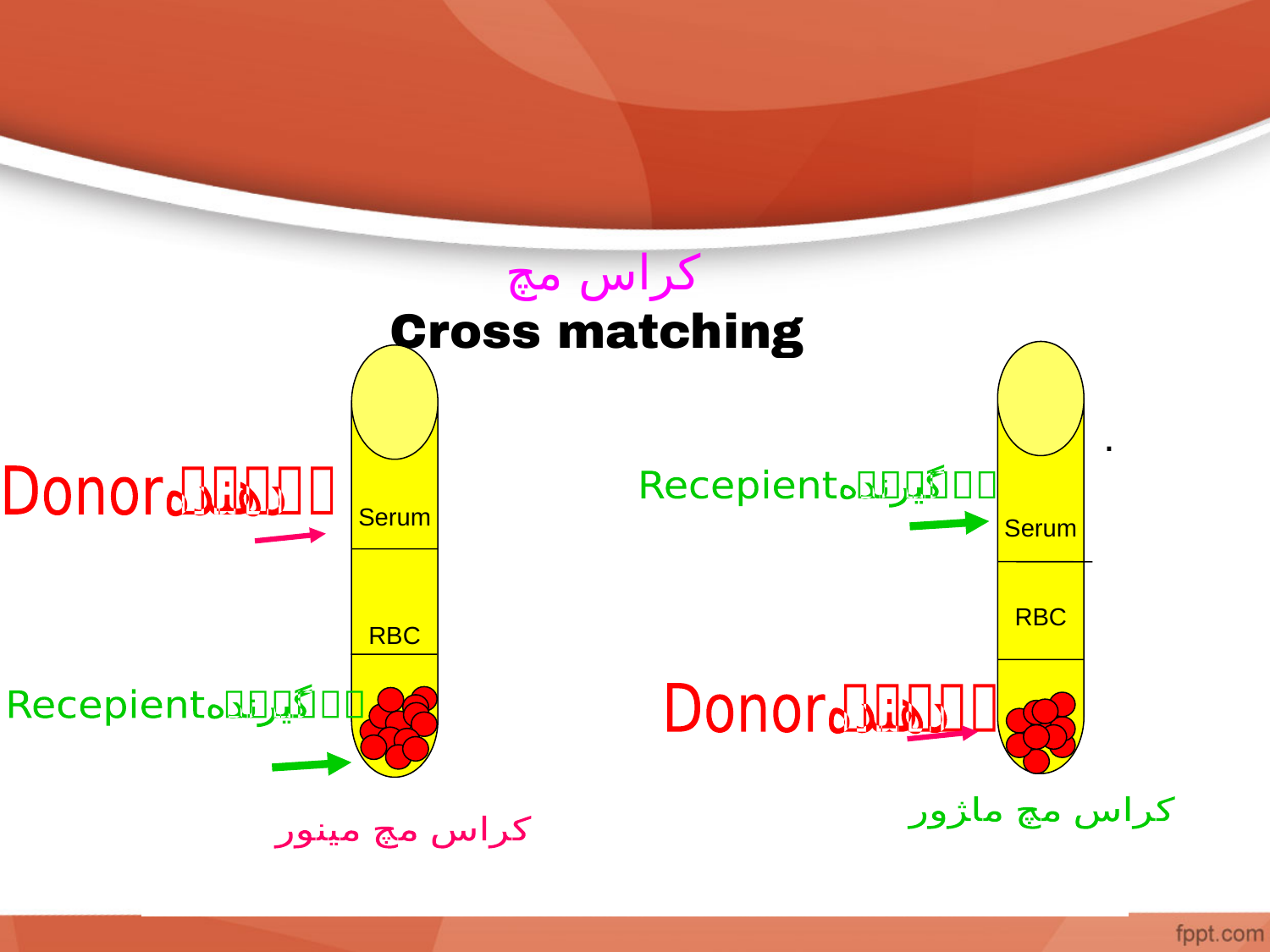

کراس مچ
Cross matching
Serum

RBC

گيرندهRecepient

 دهنده Donor

كراس مچ ما‍ژور
Serum

RBC

 دهنده Donor

گيرندهRecepient

كراس مچ مينور
.